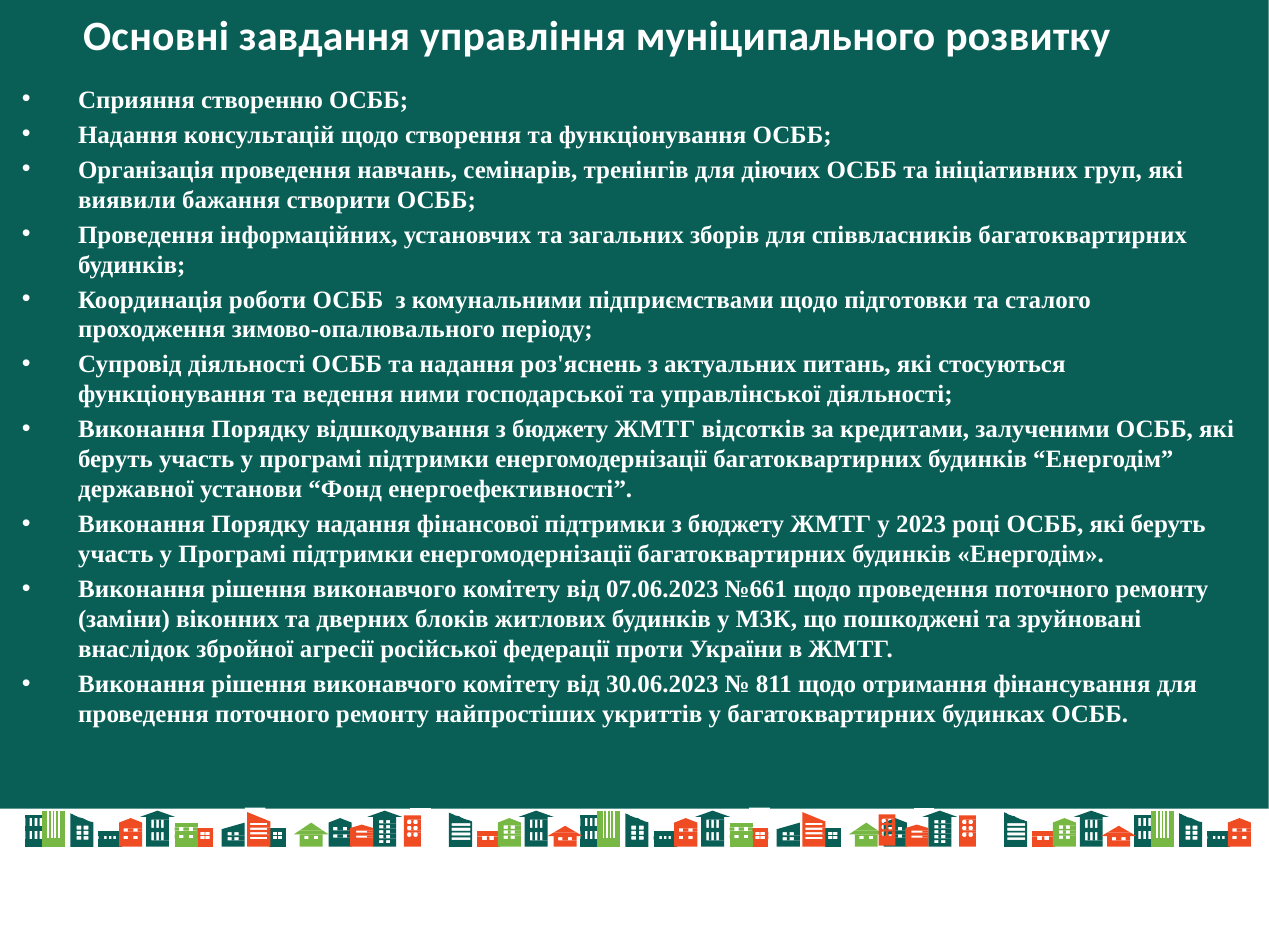

Основні завдання управління муніципального розвитку

Сприяння створенню ОСББ;
Надання консультацій щодо створення та функціонування ОСББ;
Організація проведення навчань, семінарів, тренінгів для діючих ОСББ та ініціативних груп, які виявили бажання створити ОСББ;
Проведення інформаційних, установчих та загальних зборів для співвласників багатоквартирних будинків;
Координація роботи ОСББ  з комунальними підприємствами щодо підготовки та сталого проходження зимово-опалювального періоду;
Супровід діяльності ОСББ та надання роз'яснень з актуальних питань, які стосуються функціонування та ведення ними господарської та управлінської діяльності;
Виконання Порядку відшкодування з бюджету ЖМТГ відсотків за кредитами, залученими ОСББ, які беруть участь у програмі підтримки енергомодернізації багатоквартирних будинків “Енергодім” державної установи “Фонд енергоефективності”.
Виконання Порядку надання фінансової підтримки з бюджету ЖМТГ у 2023 році ОСББ, які беруть участь у Програмі підтримки енергомодернізації багатоквартирних будинків «Енергодім».
Виконання рішення виконавчого комітету від 07.06.2023 №661 щодо проведення поточного ремонту (заміни) віконних та дверних блоків житлових будинків у МЗК, що пошкоджені та зруйновані внаслідок збройної агресії російської федерації проти України в ЖМТГ.
Виконання рішення виконавчого комітету від 30.06.2023 № 811 щодо отримання фінансування для проведення поточного ремонту найпростіших укриттів у багатоквартирних будинках ОСББ.

1